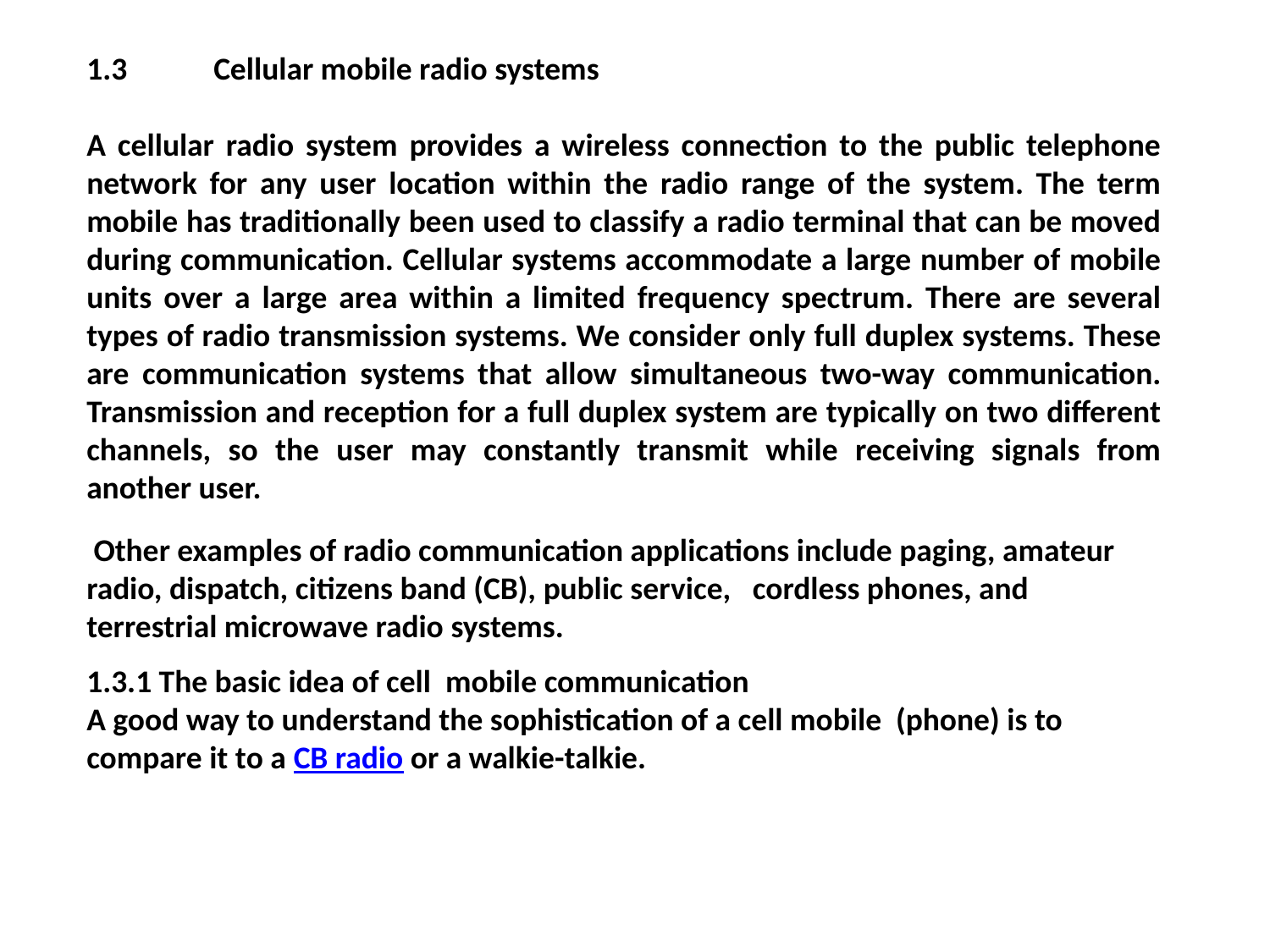

1.3	Cellular mobile radio systems

A cellular radio system provides a wireless connection to the public telephone network for any user location within the radio range of the system. The term mobile has traditionally been used to classify a radio terminal that can be moved during communication. Cellular systems accommodate a large number of mobile units over a large area within a limited frequency spectrum. There are several types of radio transmission systems. We consider only full duplex systems. These are communication systems that allow simultaneous two-way communication. Transmission and reception for a full duplex system are typically on two different channels, so the user may constantly transmit while receiving signals from another user.
 Other examples of radio communication applications include paging, amateur radio, dispatch, citizens band (CB), public service,   cordless phones, and terrestrial microwave radio systems.
1.3.1 The basic idea of cell  mobile communication
A good way to understand the sophistication of a cell mobile  (phone) is to compare it to a CB radio or a walkie-talkie.